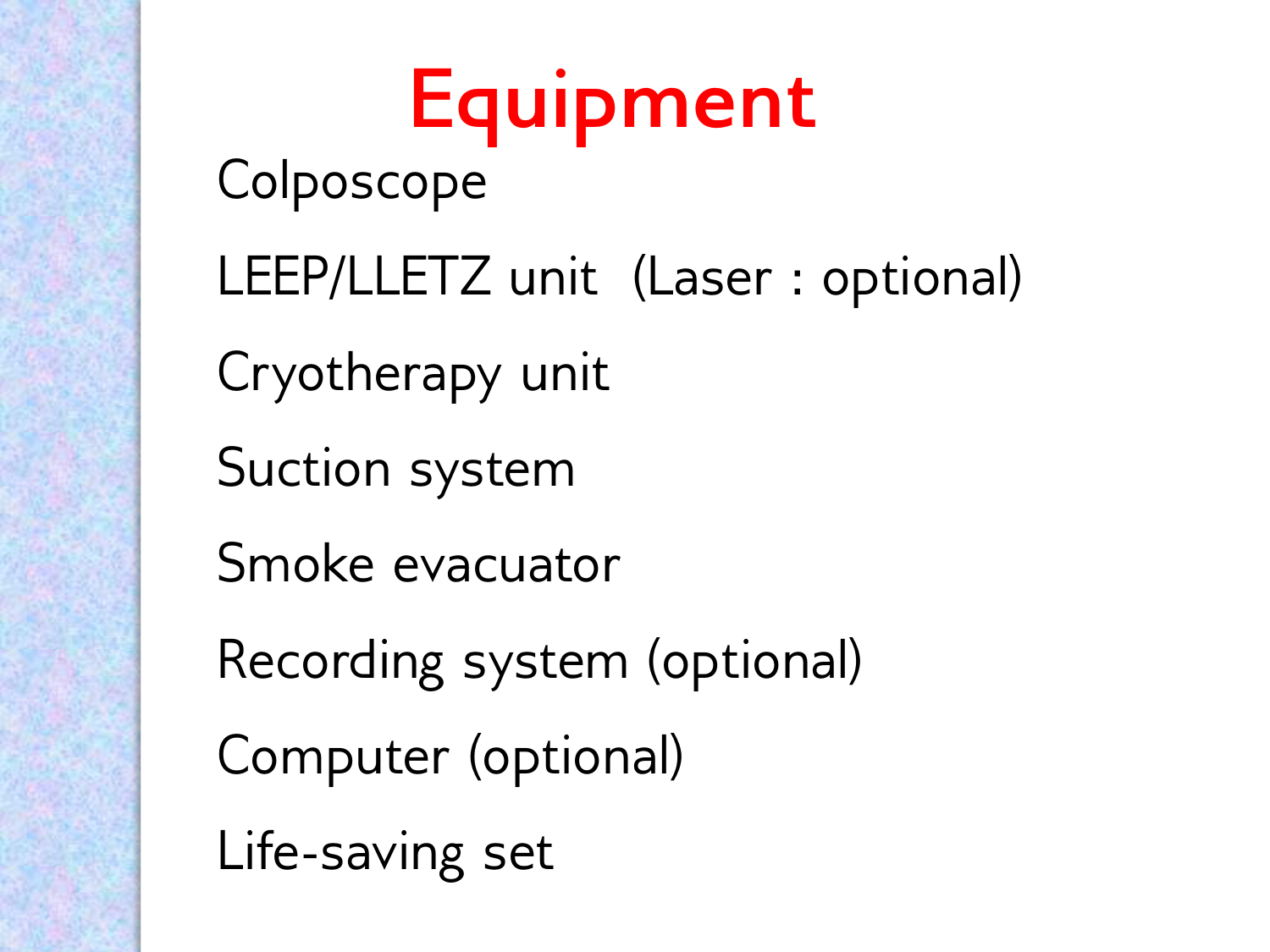

Equipment
Colposcope
LEEP/LLETZ unit  (Laser : optional)
Cryotherapy unit
Suction system
Smoke evacuator
Recording system (optional)
Computer (optional)
Life-saving set